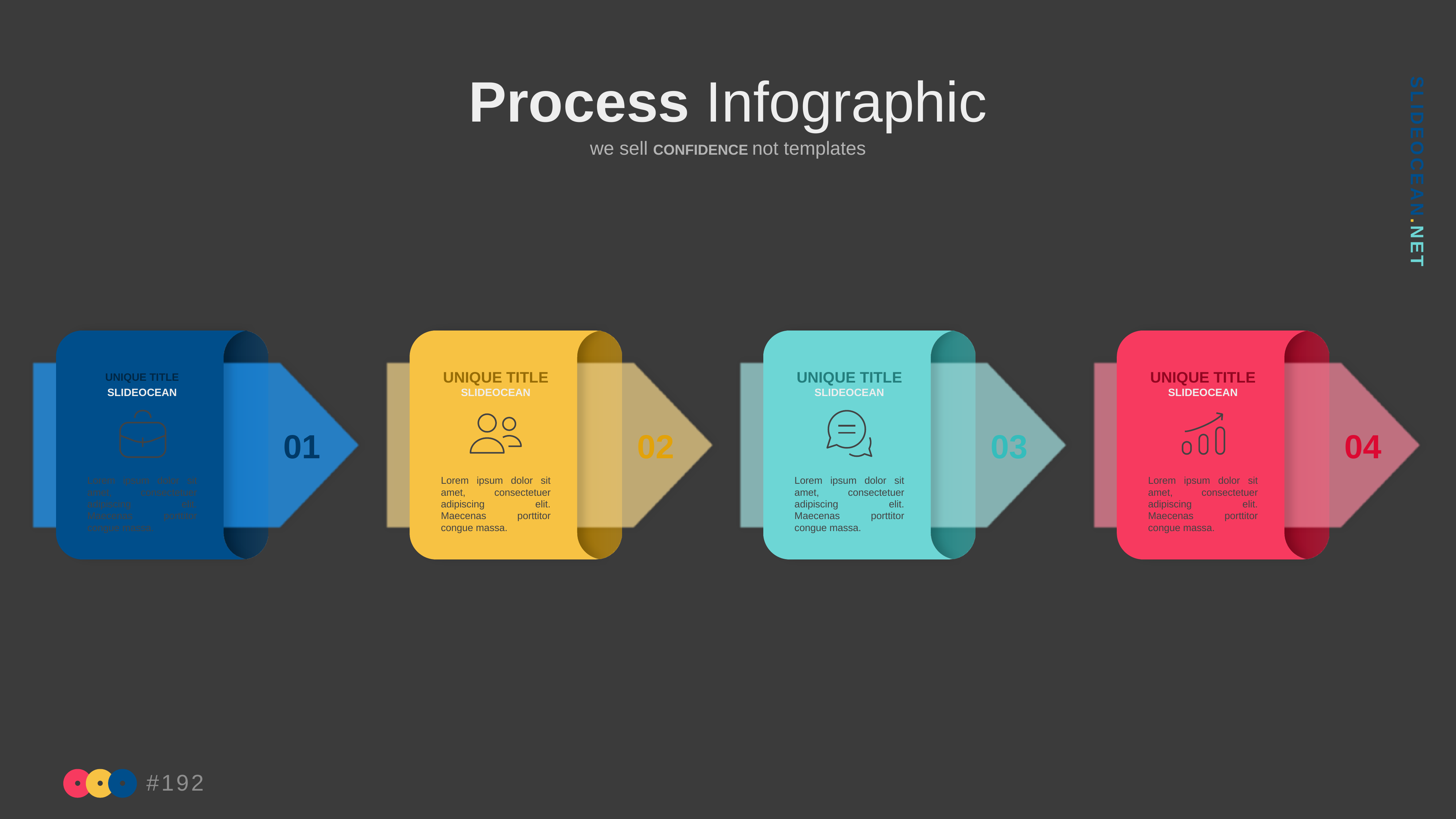

Process Infographic
we sell CONFIDENCE not templates

UNIQUE TITLE
SLIDEOCEAN
UNIQUE TITLE
SLIDEOCEAN
UNIQUE TITLE
SLIDEOCEAN
UNIQUE TITLE
SLIDEOCEAN

01
02
03
04
Lorem ipsum dolor sit amet, consectetuer adipiscing elit. Maecenas porttitor congue massa.
Lorem ipsum dolor sit amet, consectetuer adipiscing elit. Maecenas porttitor congue massa.
Lorem ipsum dolor sit amet, consectetuer adipiscing elit. Maecenas porttitor congue massa.
Lorem ipsum dolor sit amet, consectetuer adipiscing elit. Maecenas porttitor congue massa.
#192